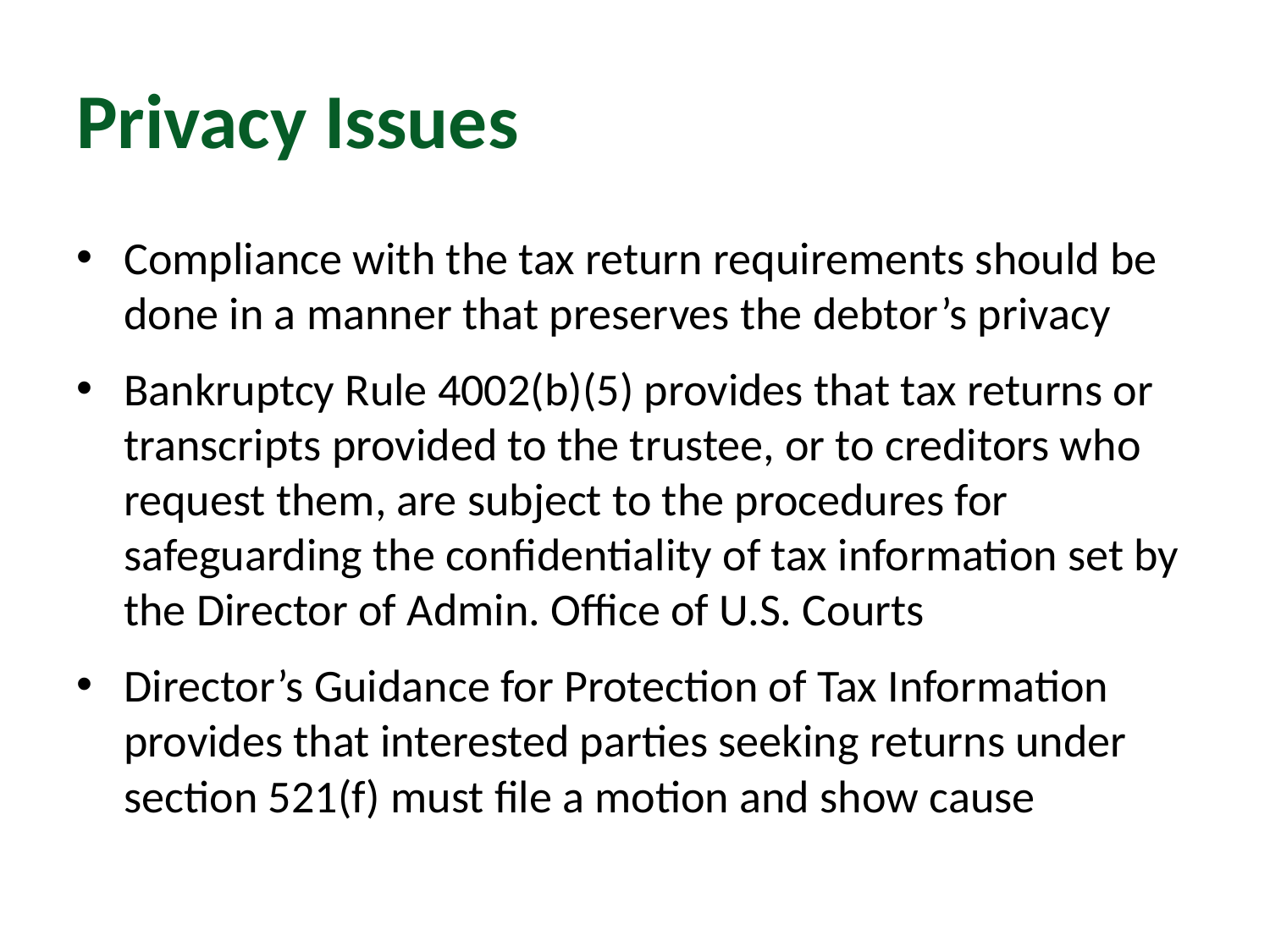

# Privacy Issues
Compliance with the tax return requirements should be done in a manner that preserves the debtor’s privacy
Bankruptcy Rule 4002(b)(5) provides that tax returns or transcripts provided to the trustee, or to creditors who request them, are subject to the procedures for safeguarding the confidentiality of tax information set by the Director of Admin. Office of U.S. Courts
Director’s Guidance for Protection of Tax Information provides that interested parties seeking returns under section 521(f) must file a motion and show cause